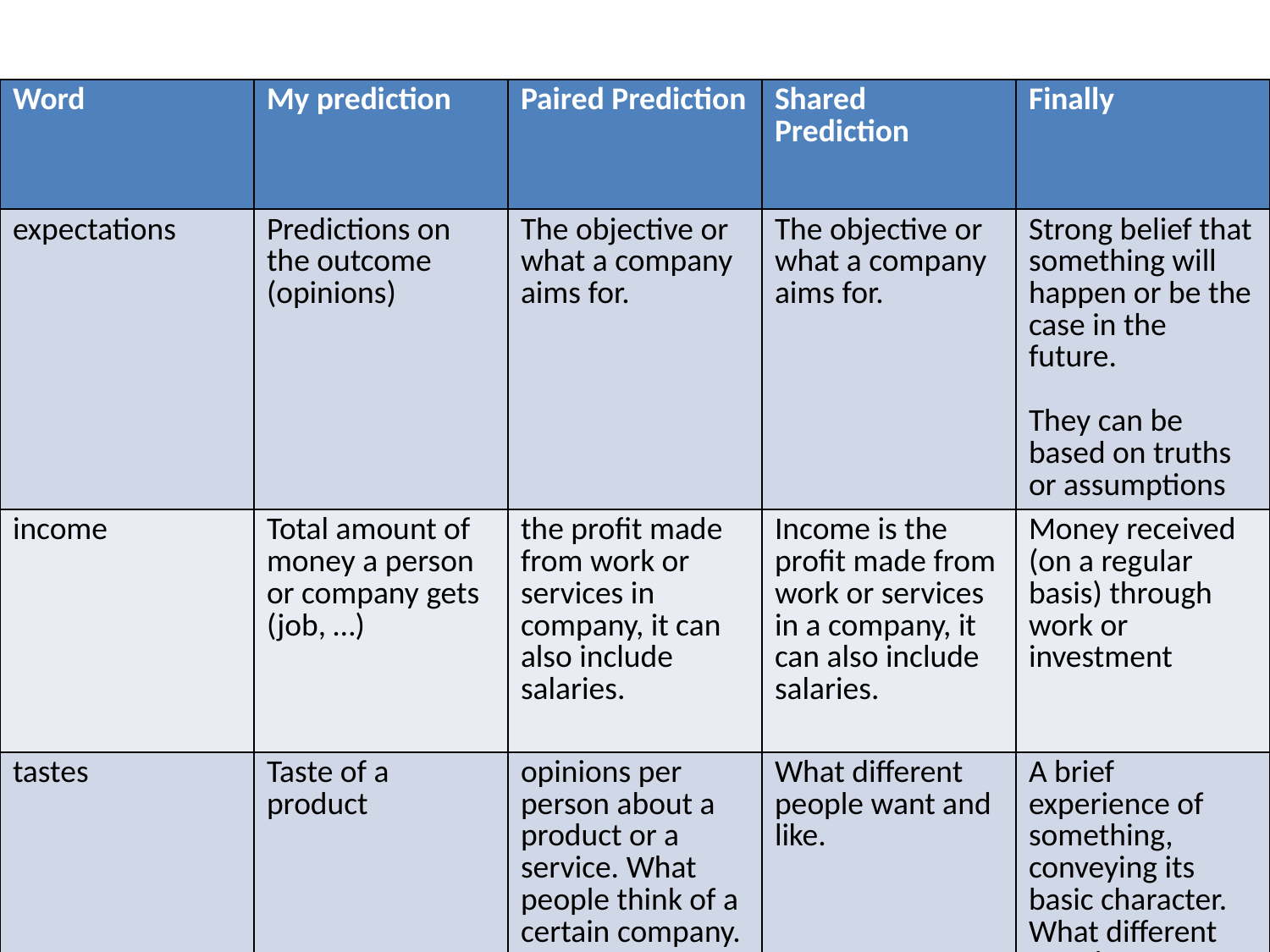

| Word | My prediction | Paired Prediction | Shared Prediction | Finally |
| --- | --- | --- | --- | --- |
| expectations | Predictions on the outcome (opinions) | The objective or what a company aims for. | The objective or what a company aims for. | Strong belief that something will happen or be the case in the future. They can be based on truths or assumptions |
| income | Total amount of money a person or company gets (job, …) | the profit made from work or services in company, it can also include salaries. | Income is the profit made from work or services in a company, it can also include salaries. | Money received (on a regular basis) through work or investment |
| tastes | Taste of a product | opinions per person about a product or a service. What people think of a certain company. | What different people want and like. | A brief experience of something, conveying its basic character. What different people want. |